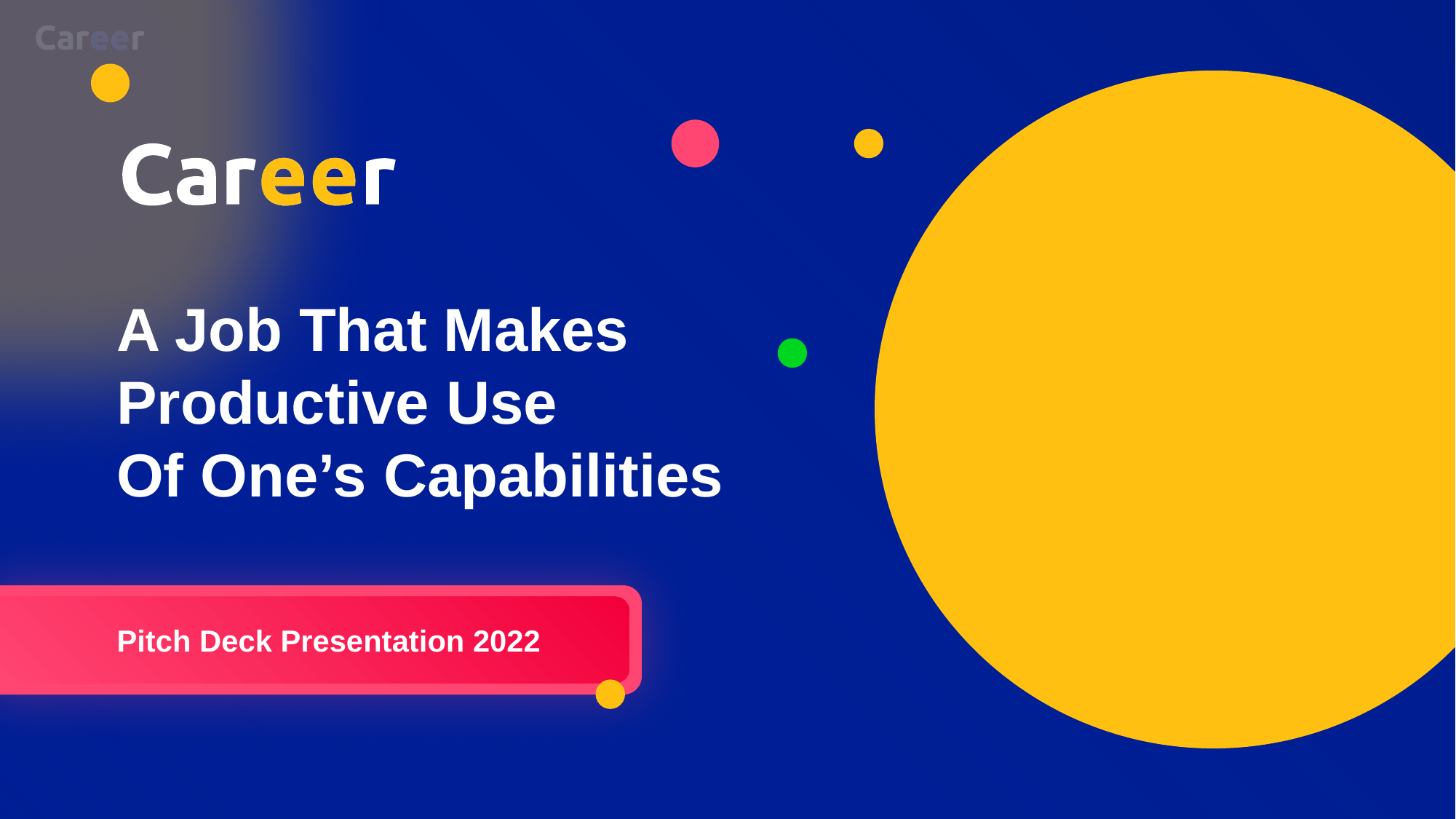

A Job That Makes Productive Use
Of One’s Capabilities

Pitch Deck Presentation 2022